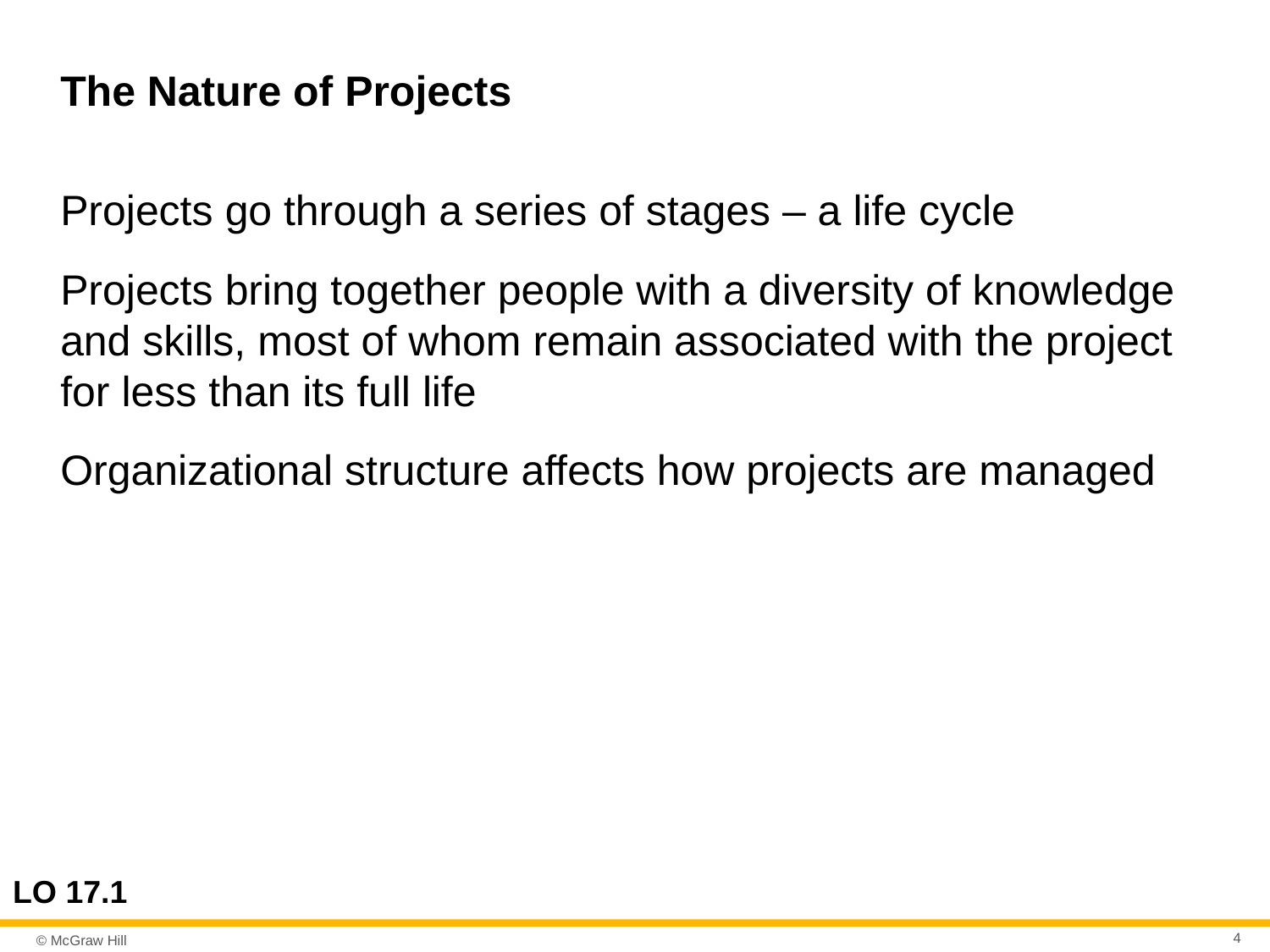

# The Nature of Projects
Projects go through a series of stages – a life cycle
Projects bring together people with a diversity of knowledge and skills, most of whom remain associated with the project for less than its full life
Organizational structure affects how projects are managed
LO 17.1